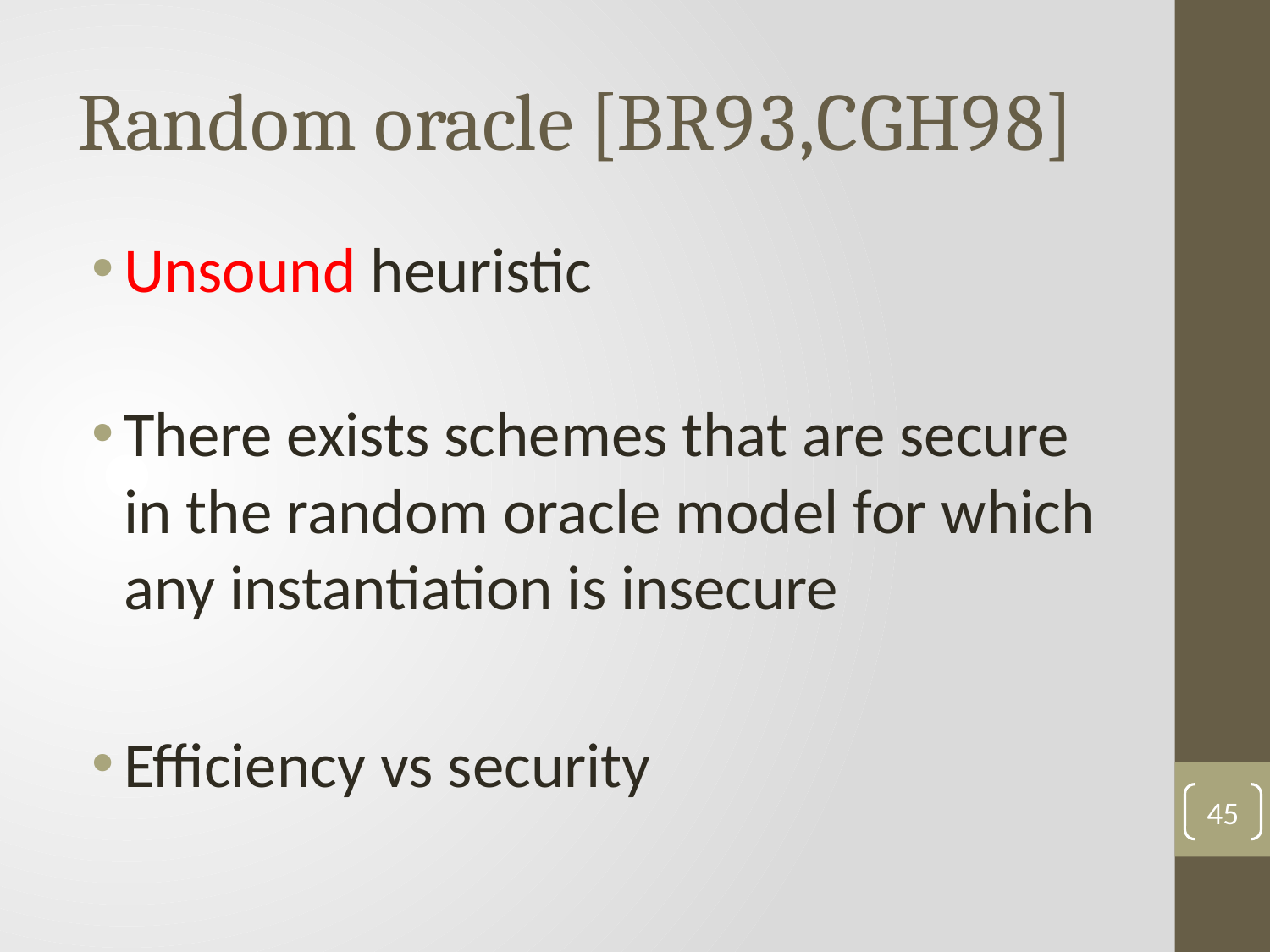

# Random oracle [BR93,CGH98]
Unsound heuristic
There exists schemes that are secure in the random oracle model for which any instantiation is insecure

Efficiency vs security
45